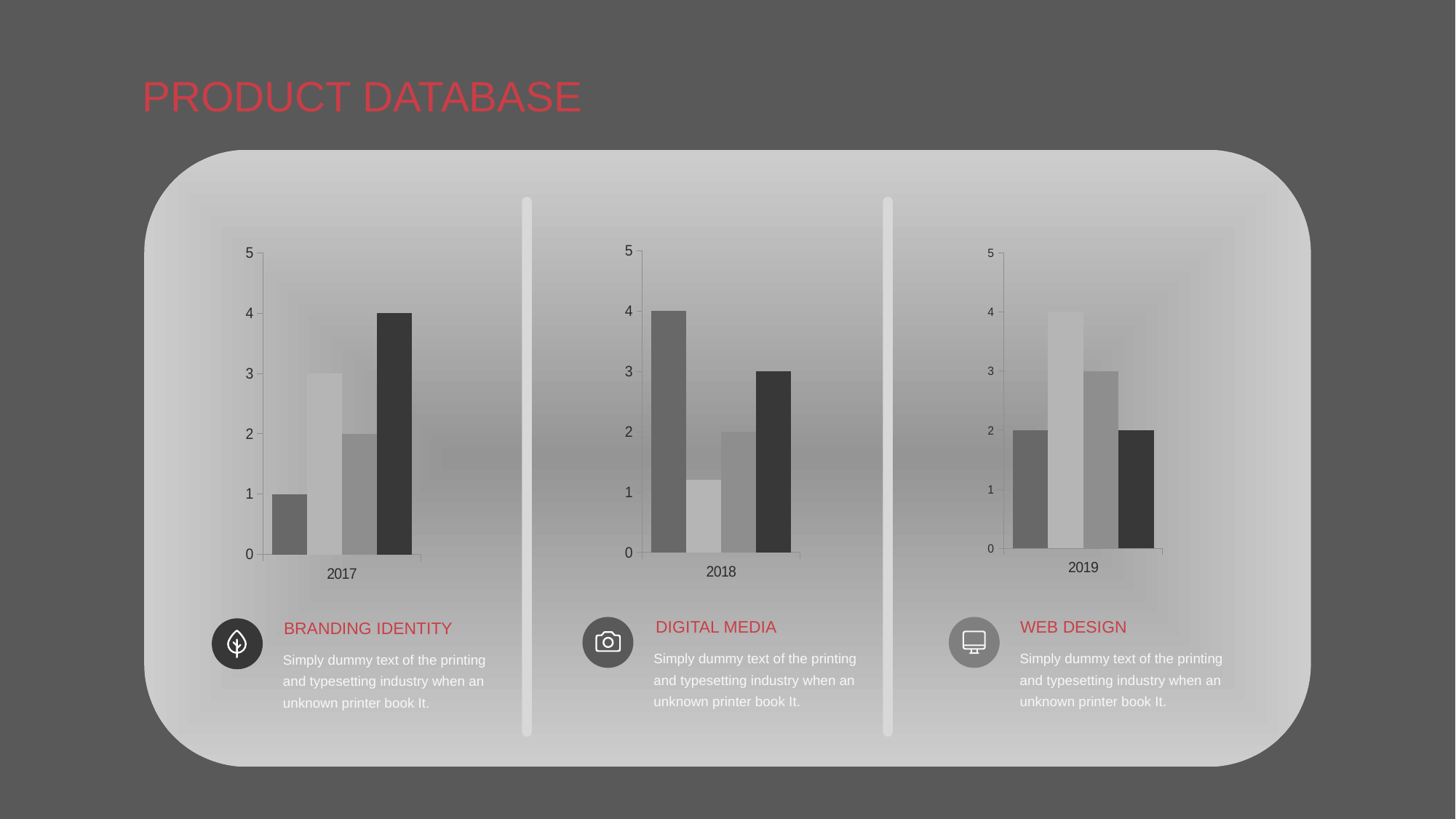

PRODUCT DATABASE

### Chart

| Category | Type A | Type B | Column1 | Column2 |
|---|---|---|---|---|
| 2018 | 4.0 | 1.2 | 2.0 | 3.0 |

### Chart

| Category | Type A | Type B | Column1 | Column2 |
|---|---|---|---|---|
| 2017 | 1.0 | 3.0 | 2.0 | 4.0 |

### Chart

| Category | Type A | Type B | Column1 | Column2 |
|---|---|---|---|---|
| 2019 | 2.0 | 4.0 | 3.0 | 2.0 |
DIGITAL MEDIA
WEB DESIGN
BRANDING IDENTITY

Simply dummy text of the printing and typesetting industry when an unknown printer book It.
Simply dummy text of the printing and typesetting industry when an unknown printer book It.
Simply dummy text of the printing and typesetting industry when an unknown printer book It.